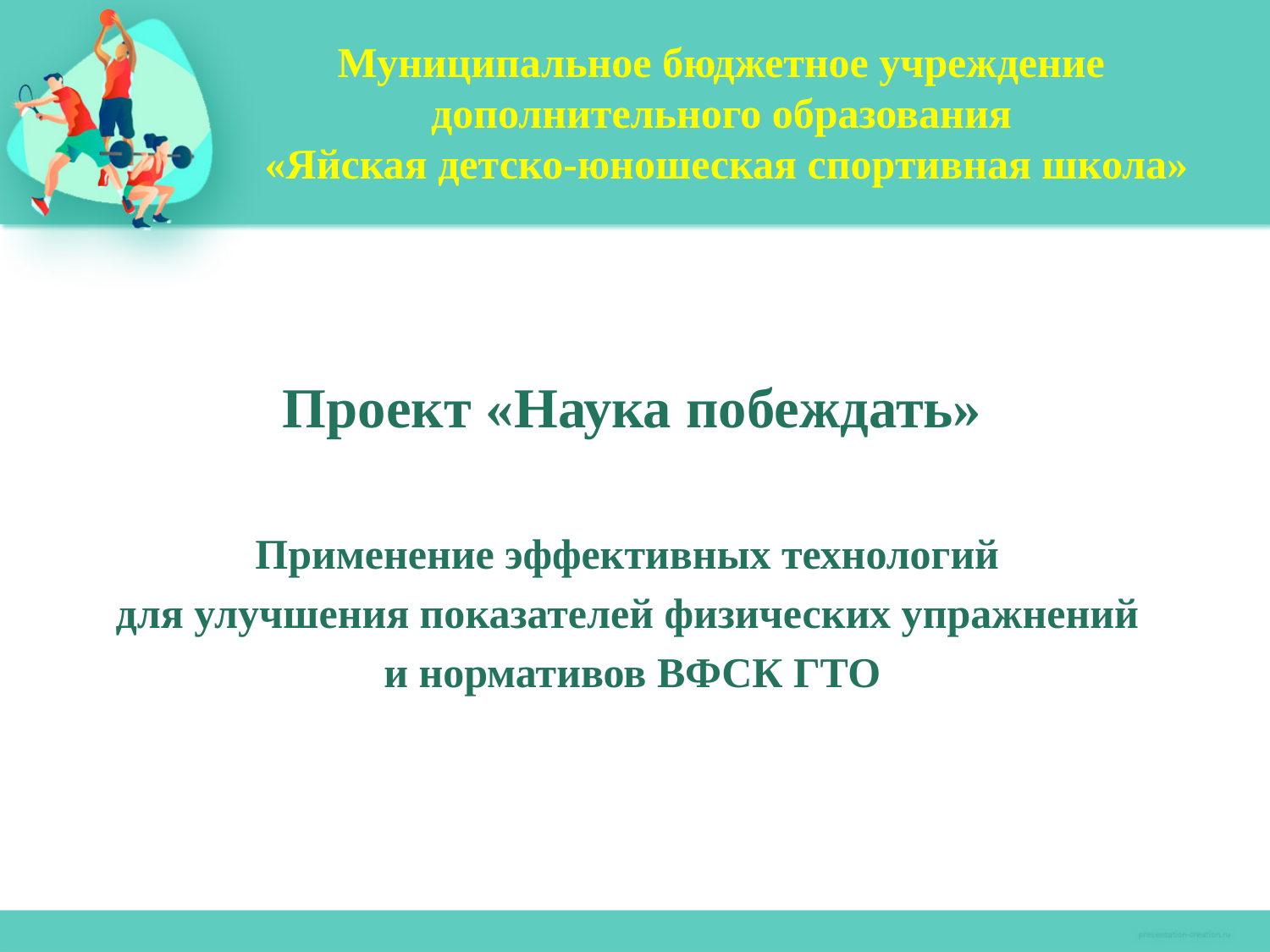

# Муниципальное бюджетное учреждение дополнительного образования «Яйская детско-юношеская спортивная школа»

Проект «Наука побеждать»

Применение эффективных технологий
для улучшения показателей физических упражнений
и нормативов ВФСК ГТО